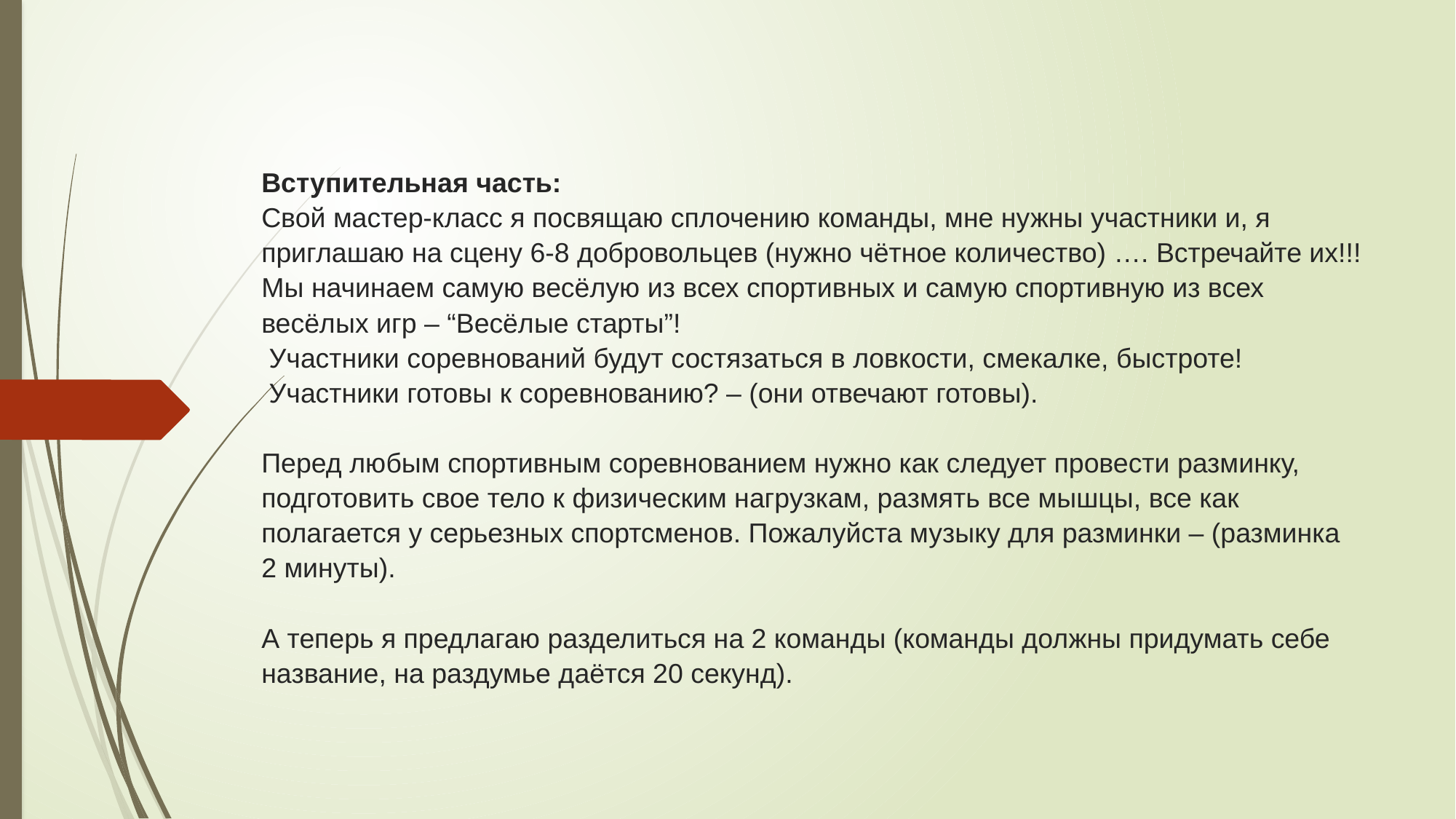

# Вступительная часть: Свой мастер-класс я посвящаю сплочению команды, мне нужны участники и, я приглашаю на сцену 6-8 добровольцев (нужно чётное количество) …. Встречайте их!!! Мы начинаем самую весёлую из всех спортивных и самую спортивную из всех весёлых игр – “Весёлые старты”! Участники соревнований будут состязаться в ловкости, смекалке, быстроте!  Участники готовы к соревнованию? – (они отвечают готовы). Перед любым спортивным соревнованием нужно как следует провести разминку, подготовить свое тело к физическим нагрузкам, размять все мышцы, все как полагается у серьезных спортсменов. Пожалуйста музыку для разминки – (разминка 2 минуты). А теперь я предлагаю разделиться на 2 команды (команды должны придумать себе название, на раздумье даётся 20 секунд).